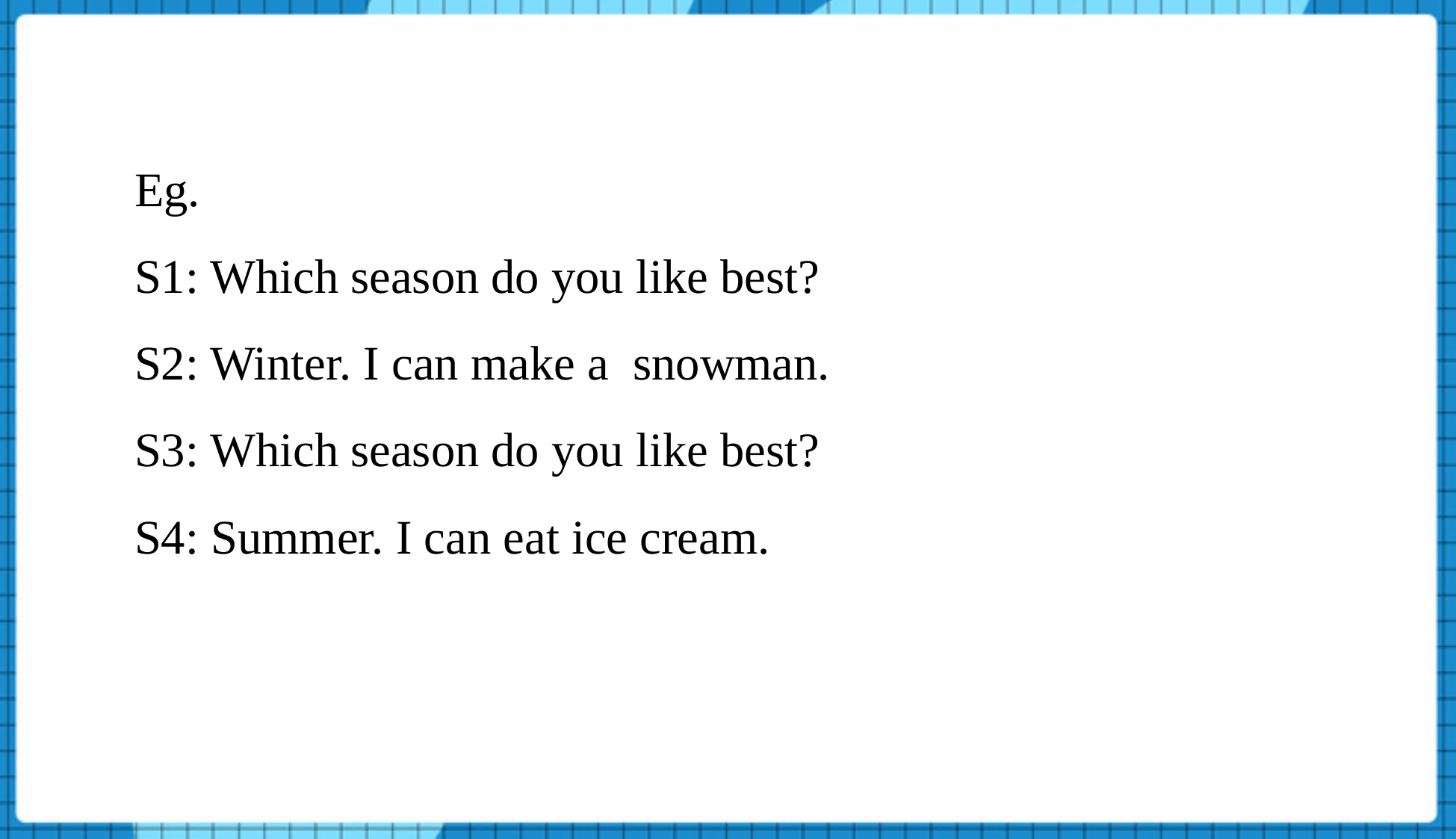

Eg.
S1: Which season do you like best?
S2: Winter. I can make a  snowman.
S3: Which season do you like best?
S4: Summer. I can eat ice cream.